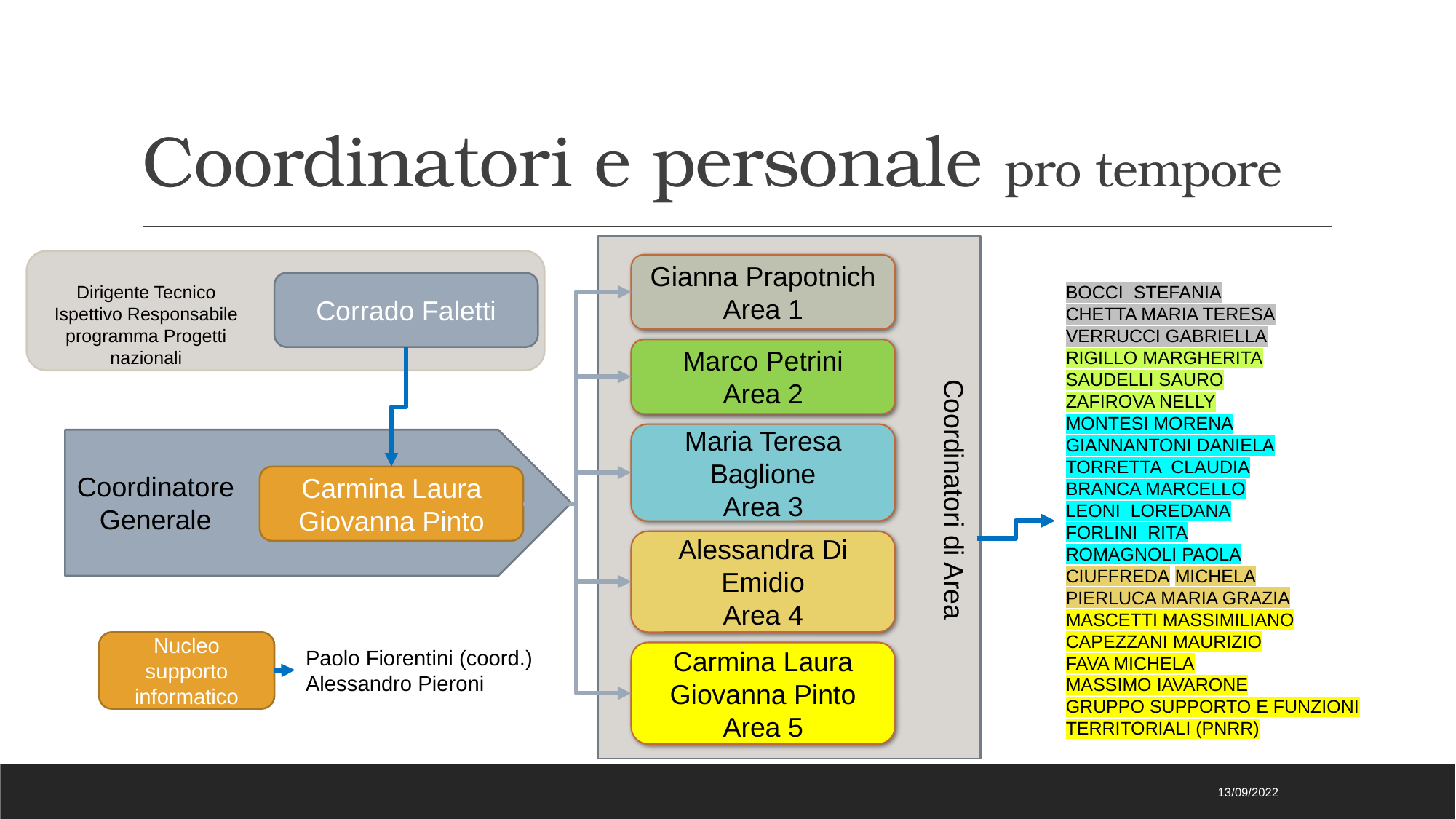

# Coordinatori e personale pro tempore

Gianna Prapotnich
Area 1
Corrado Faletti
Dirigente Tecnico Ispettivo Responsabile programma Progetti nazionali
BOCCI  STEFANIA
CHETTA MARIA TERESA
VERRUCCI GABRIELLA
RIGILLO MARGHERITA
SAUDELLI SAURO
ZAFIROVA NELLY
MONTESI MORENA
GIANNANTONI DANIELA
TORRETTA  CLAUDIA
BRANCA MARCELLO
LEONI  LOREDANA
FORLINI  RITA
ROMAGNOLI PAOLA
CIUFFREDA	MICHELA
PIERLUCA MARIA GRAZIA
MASCETTI MASSIMILIANO
CAPEZZANI MAURIZIO
FAVA MICHELA
MASSIMO IAVARONE
GRUPPO SUPPORTO E FUNZIONI TERRITORIALI (PNRR)

Marco Petrini
Area 2
Coordinatori di Area
Maria Teresa Baglione
Area 3

Coordinatore Generale
Carmina Laura Giovanna Pinto
Alessandra Di Emidio
Area 4
Nucleo supporto informatico
Paolo Fiorentini (coord.)
Alessandro Pieroni
Carmina Laura Giovanna Pinto
Area 5
13/09/2022